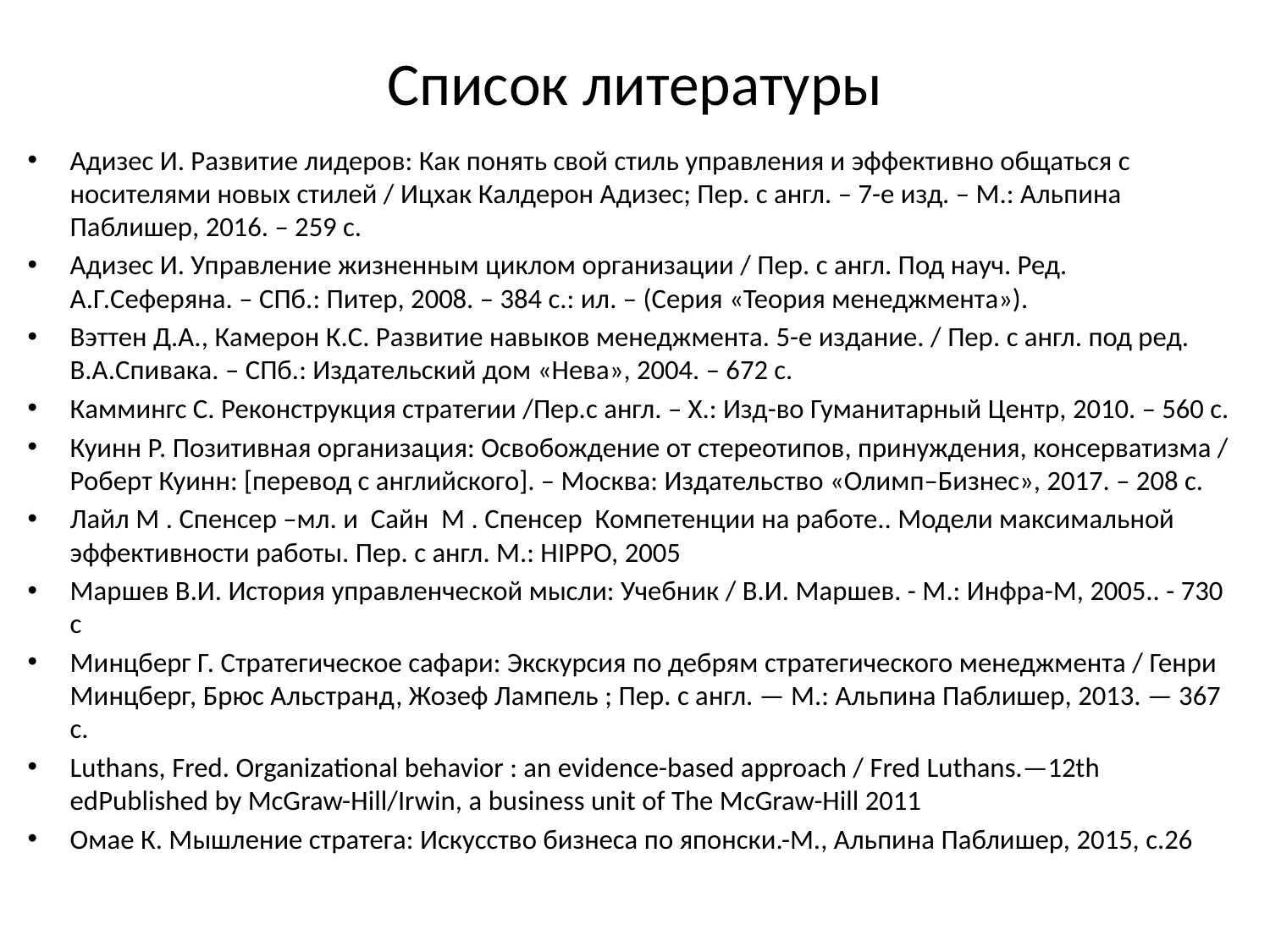

# Список литературы
Адизес И. Развитие лидеров: Как понять свой стиль управления и эффективно общаться с носителями новых стилей / Ицхак Калдерон Адизес; Пер. с англ. – 7-е изд. – М.: Альпина Паблишер, 2016. – 259 с.
Адизес И. Управление жизненным циклом организации / Пер. с англ. Под науч. Ред. А.Г.Сеферяна. – СПб.: Питер, 2008. – 384 с.: ил. – (Серия «Теория менеджмента»).
Вэттен Д.А., Камерон К.С. Развитие навыков менеджмента. 5-е издание. / Пер. с англ. под ред. В.А.Спивака. – СПб.: Издательский дом «Нева», 2004. – 672 с.
Каммингс С. Реконструкция стратегии /Пер.с англ. – Х.: Изд-во Гуманитарный Центр, 2010. – 560 с.
Куинн Р. Позитивная организация: Освобождение от стереотипов, принуждения, консерватизма / Роберт Куинн: [перевод с английского]. – Москва: Издательство «Олимп–Бизнес», 2017. – 208 с.
Лайл М . Спенсер –мл. и  Сайн  М . Спенсер  Компетенции на работе.. Модели максимальной эффективности работы. Пер. с англ. М.: HIPPO, 2005
Маршев В.И. История управленческой мысли: Учебник / В.И. Маршев. - M.: Инфра-М, 2005.. - 730 c
Минцберг Г. Стратегическое сафари: Экскурсия по дебрям стратегического менеджмента / Генри Минцберг, Брюс Альстранд, Жозеф Лампель ; Пер. с англ. — М.: Альпина Паблишер, 2013. — 367 с.
Luthans, Fred. Organizational behavior : an evidence-based approach / Fred Luthans.—12th edPublished by McGraw-Hill/Irwin, a business unit of The McGraw-Hill 2011
Омае К. Мышление стратега: Искусство бизнеса по японски.-М., Альпина Паблишер, 2015, с.26